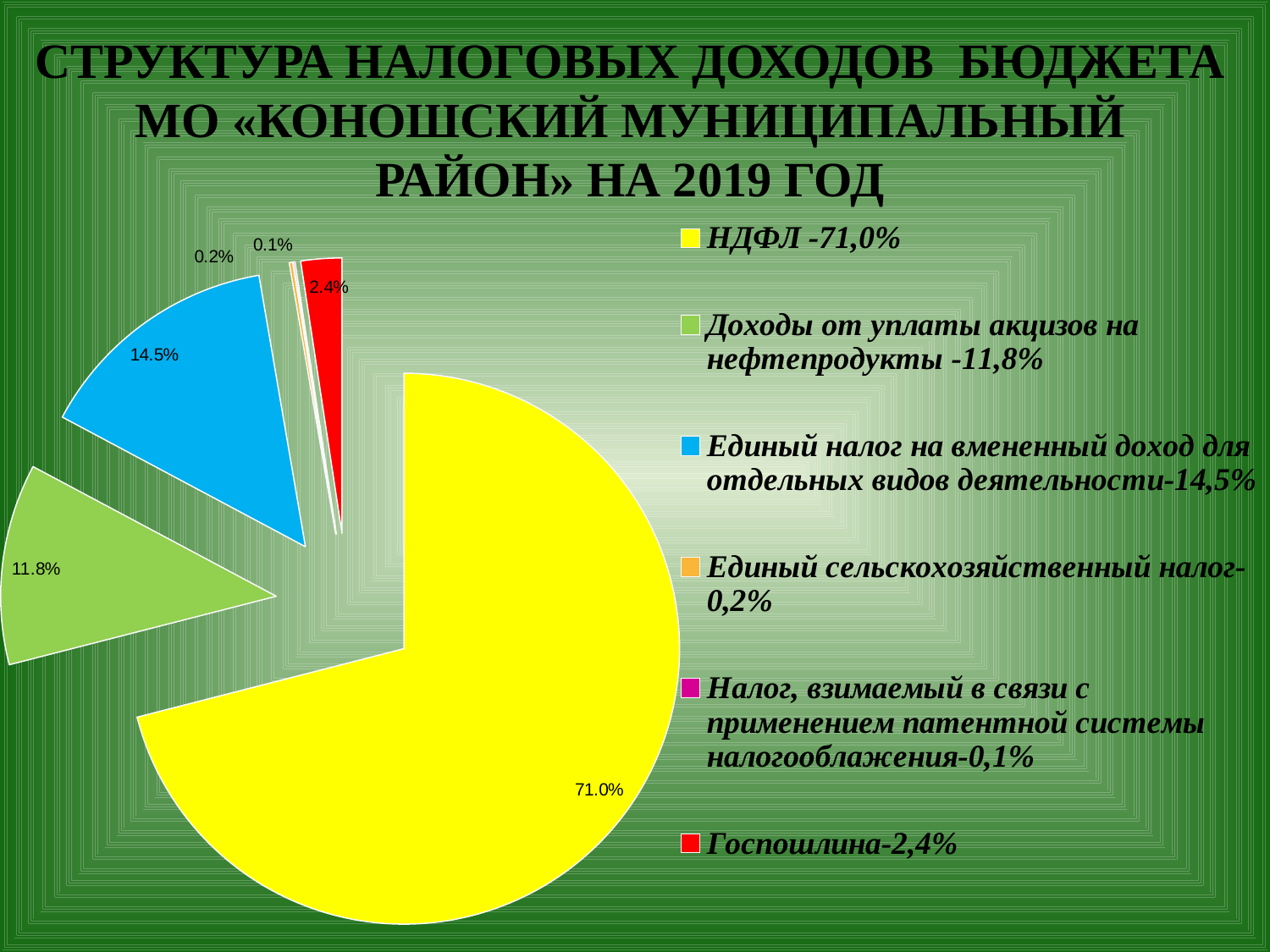

# СТРУКТУРА НАЛОГОВЫХ ДОХОДОВ  БЮДЖЕТА МО «КОНОШСКИЙ МУНИЦИПАЛЬНЫЙ РАЙОН» НА 2019 ГОД

### Chart

| Category | Продажи |
|---|---|
| НДФЛ -71,0% | 0.7100000000000006 |
| Доходы от уплаты акцизов на нефтепродукты -11,8% | 0.11799999999999998 |
| Единый налог на вмененный доход для отдельных видов деятельности-14,5% | 0.1450000000000002 |
| Единый сельскохозяйственный налог-0,2% | 0.0020000000000000044 |
| Налог, взимаемый в связи с применением патентной системы налогооблажения-0,1% | 0.0010000000000000024 |
| Госпошлина-2,4% | 0.024 |